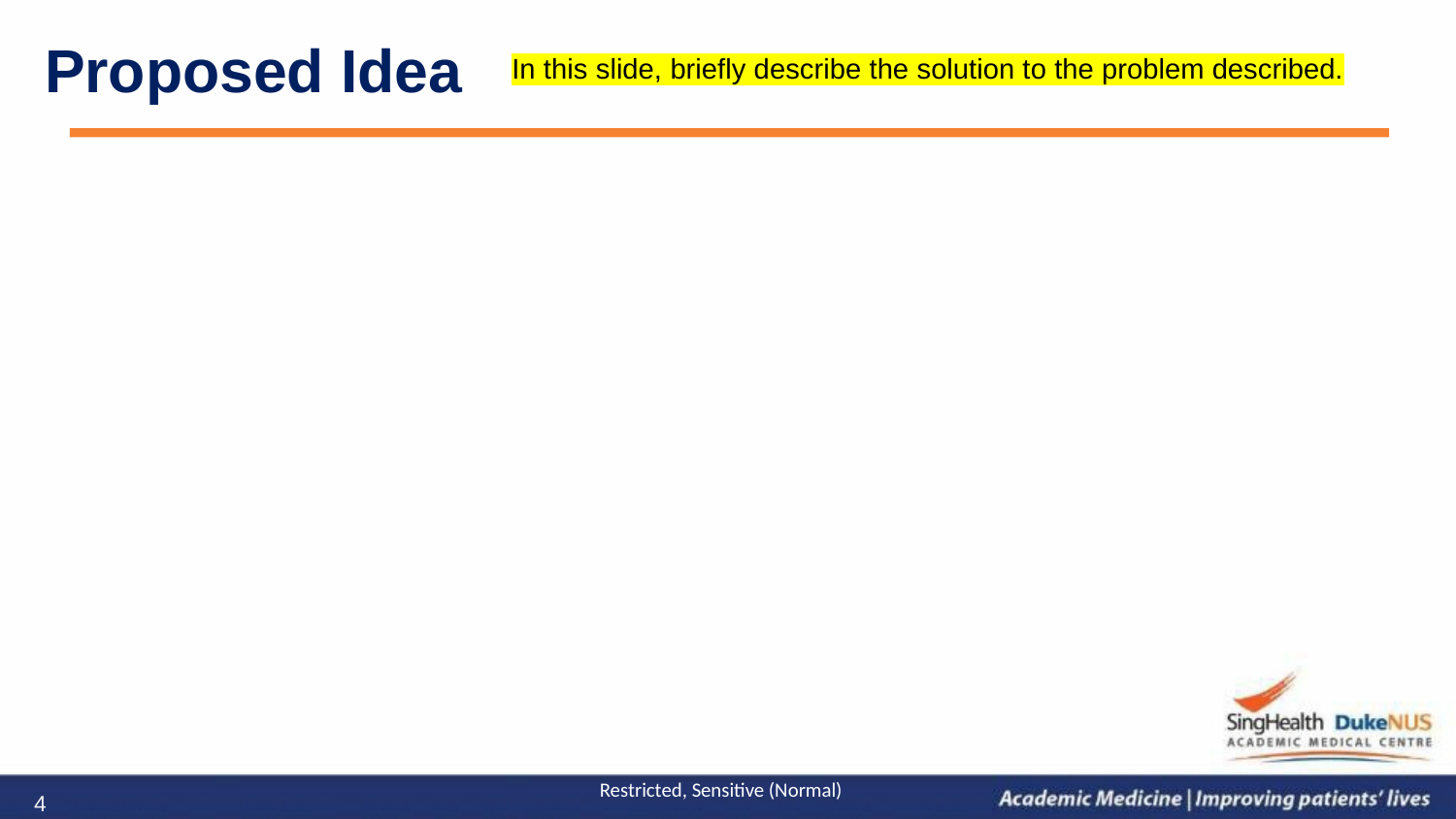

# Proposed Idea
In this slide, briefly describe the solution to the problem described.